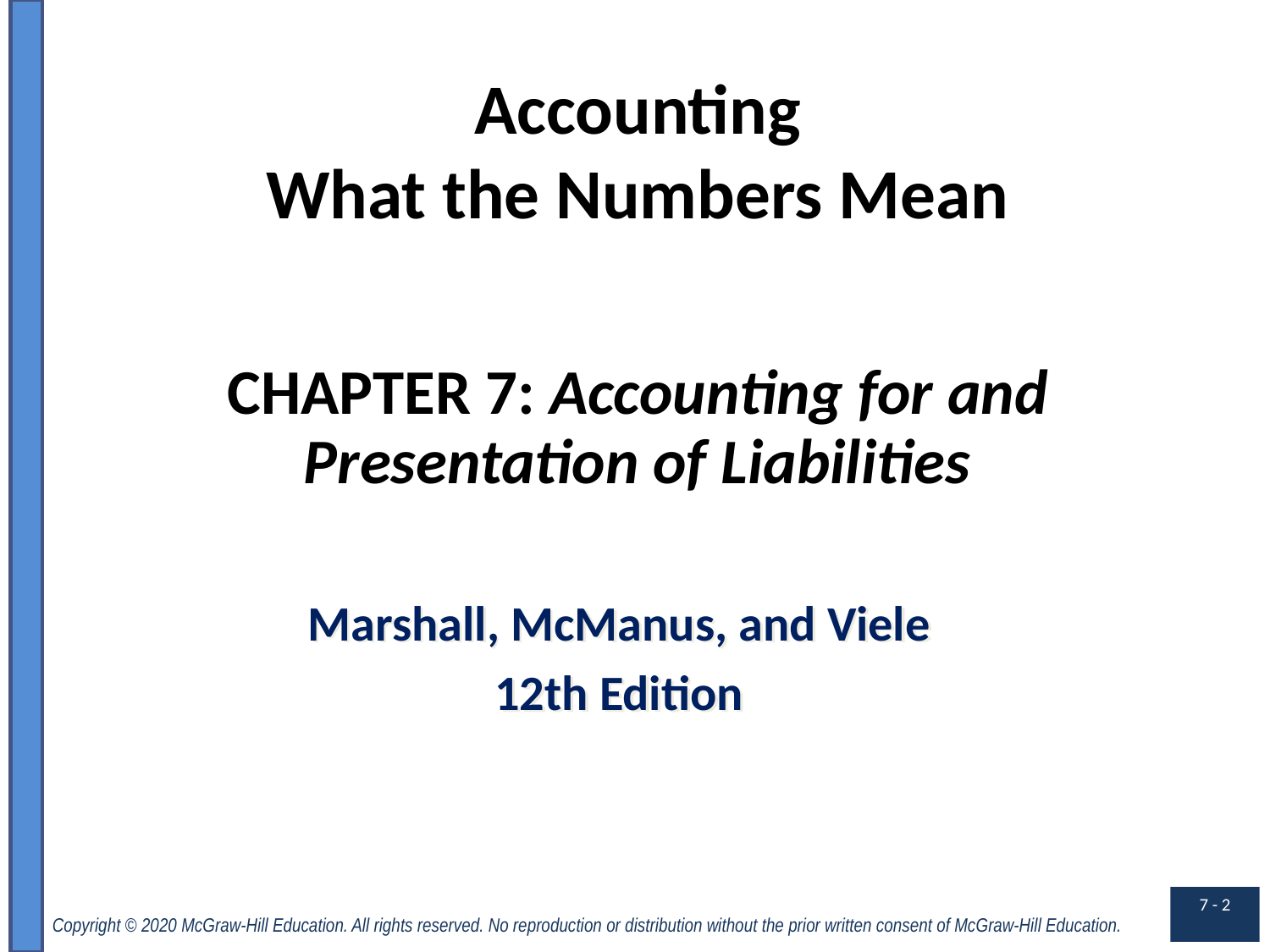

Accounting
What the Numbers Mean
CHAPTER 7: Accounting for and Presentation of Liabilities

Marshall, McManus, and Viele
12th Edition